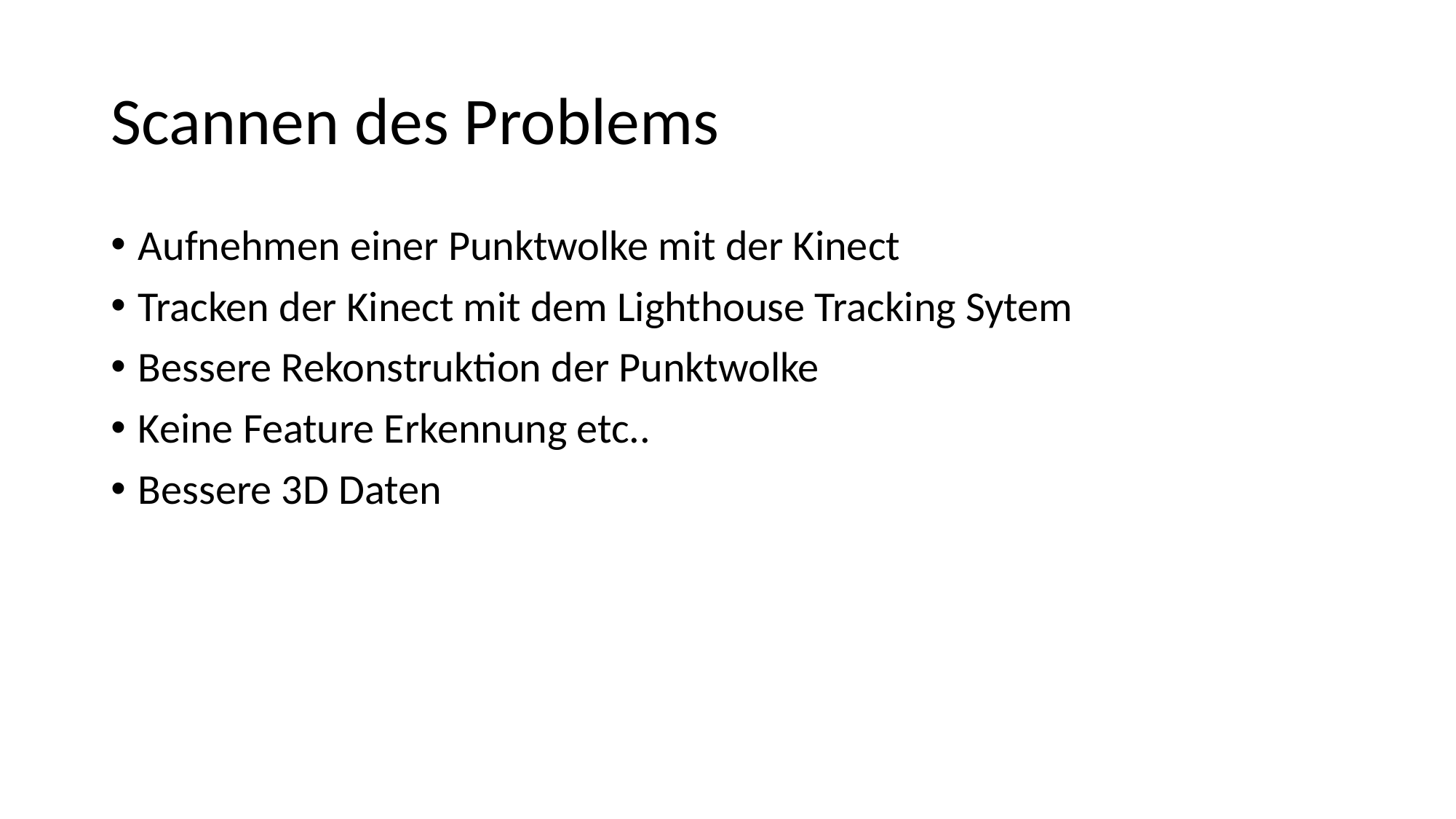

# Scannen des Problems
Aufnehmen einer Punktwolke mit der Kinect
Tracken der Kinect mit dem Lighthouse Tracking Sytem
Bessere Rekonstruktion der Punktwolke
Keine Feature Erkennung etc..
Bessere 3D Daten